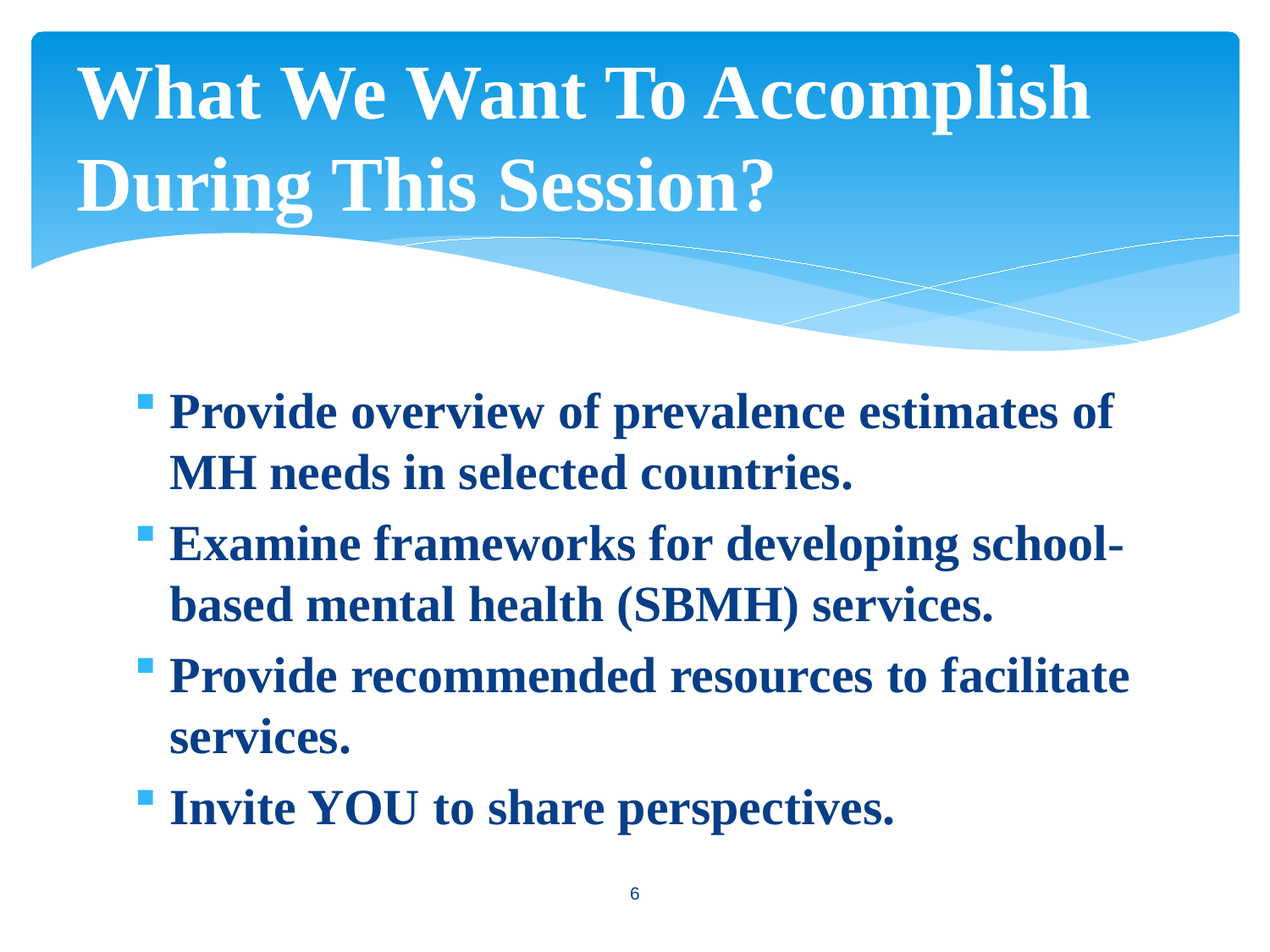

# What We Want To Accomplish During This Session?
Provide overview of prevalence estimates of MH needs in selected countries.
Examine frameworks for developing school-based mental health (SBMH) services.
Provide recommended resources to facilitate services.
Invite YOU to share perspectives.

6